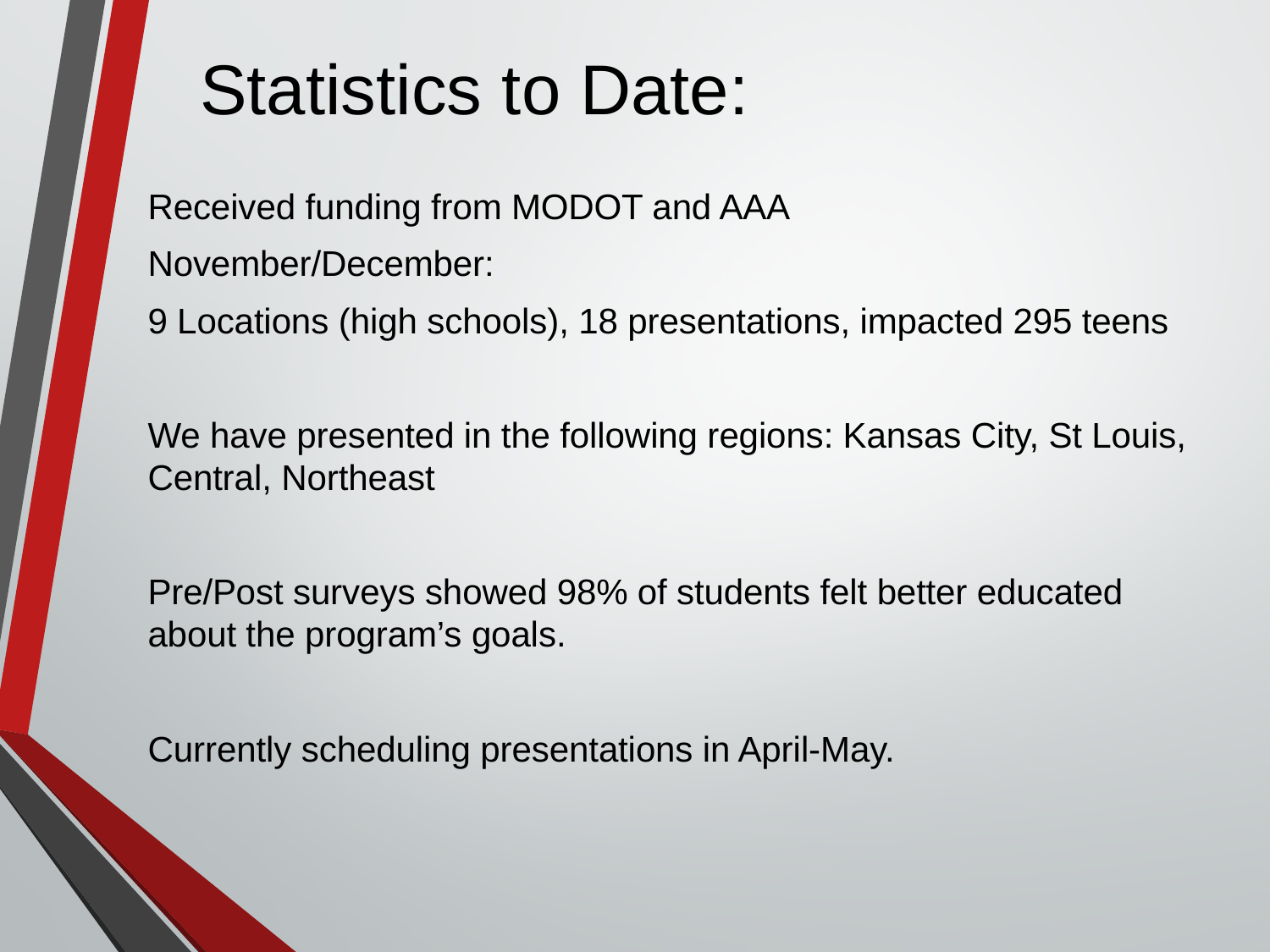

# Statistics to Date:
Received funding from MODOT and AAA
November/December:
9 Locations (high schools), 18 presentations, impacted 295 teens

We have presented in the following regions: Kansas City, St Louis, Central, Northeast

Pre/Post surveys showed 98% of students felt better educated about the program’s goals.

Currently scheduling presentations in April-May.